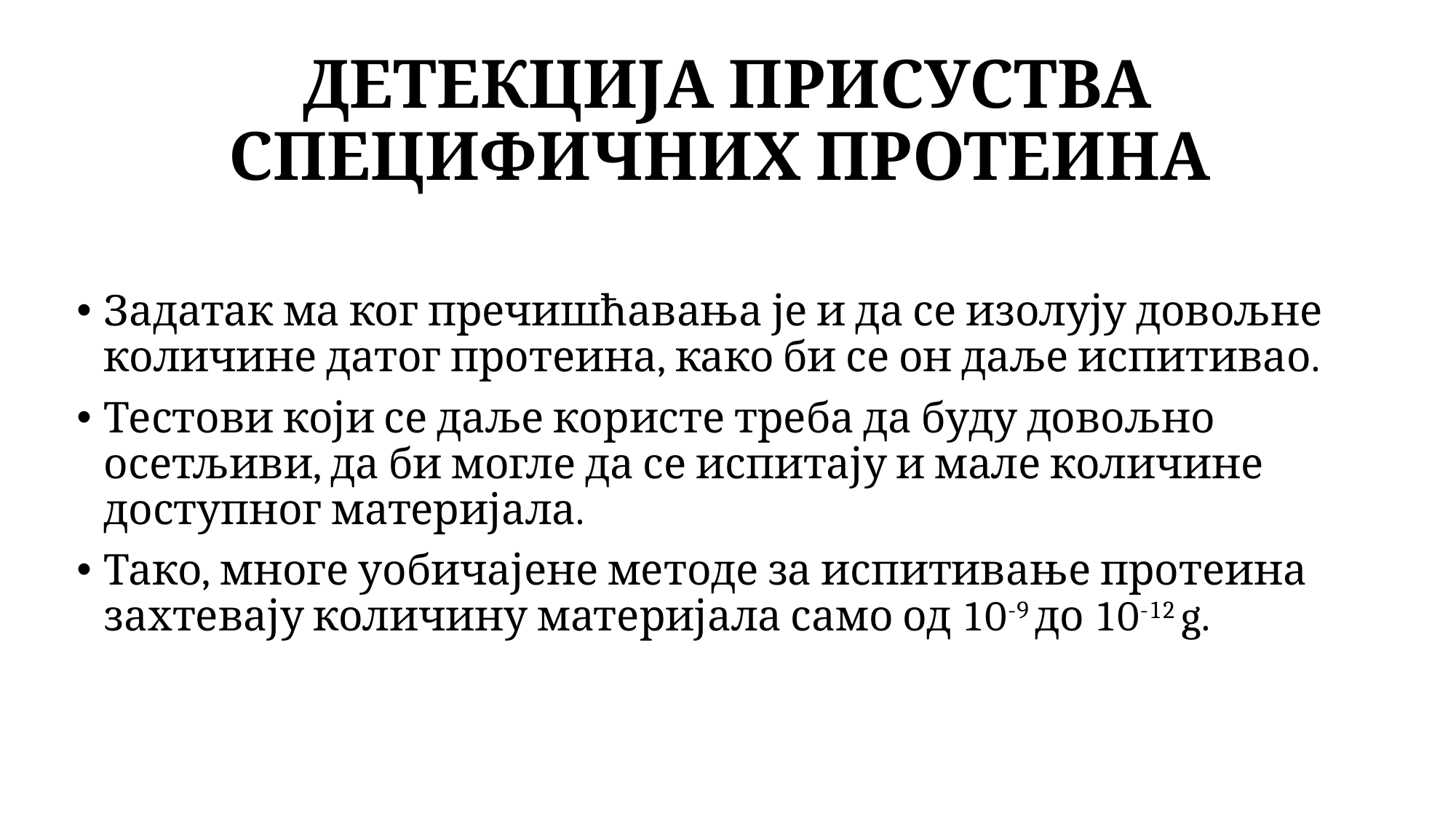

# ДЕТЕКЦИЈА ПРИСУСТВА СПЕЦИФИЧНИХ ПРОТЕИНА

Задатак ма ког пречишћавања је и да се изолују довољне количине датог протеина, како би се он даље испитивао.
Тестови који се даље користе треба да буду довољно осетљиви, да би могле да се испитају и мале количине доступног материјала.
Тако, многе уобичајене методе за испитивање протеина захтевају количину материјала само од 10-9 до 10-12 g.